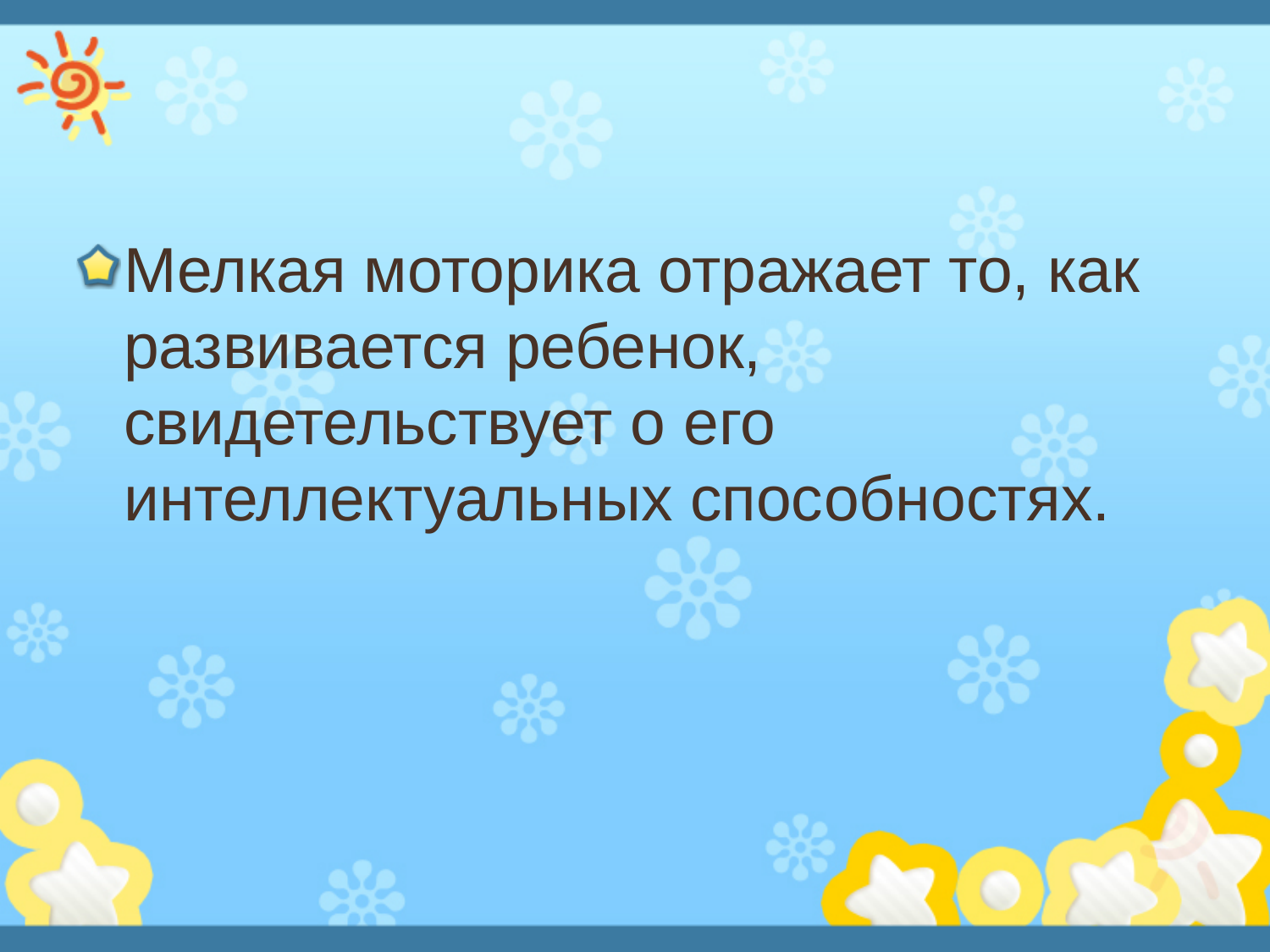

Мелкая моторика отражает то, как развивается ребенок, свидетельствует о его интеллектуальных способностях.